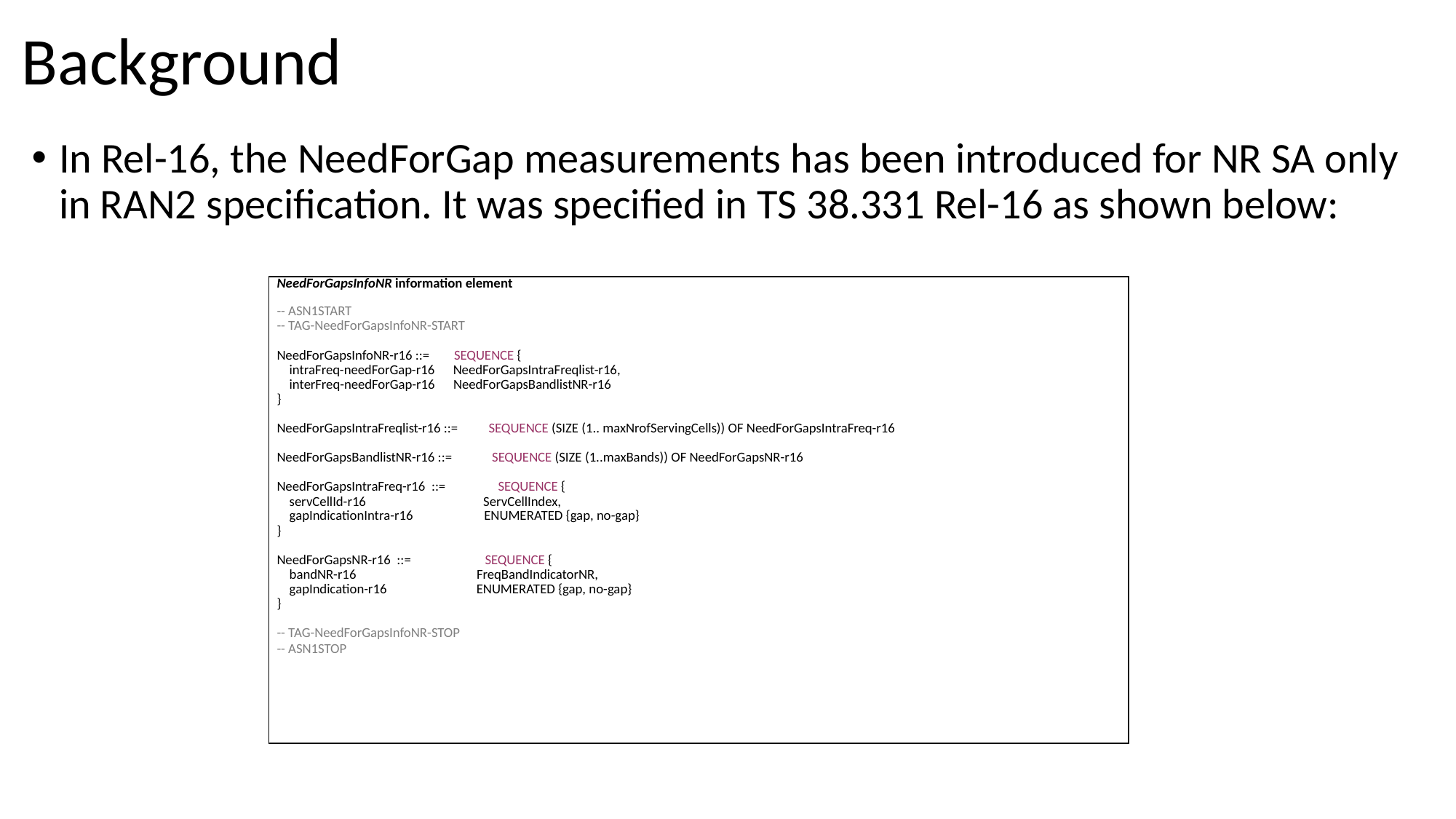

# Background
In Rel-16, the NeedForGap measurements has been introduced for NR SA only in RAN2 specification. It was specified in TS 38.331 Rel-16 as shown below:

| NeedForGapsInfoNR information element -- ASN1START -- TAG-NeedForGapsInfoNR-START   NeedForGapsInfoNR-r16 ::= SEQUENCE { intraFreq-needForGap-r16 NeedForGapsIntraFreqlist-r16, interFreq-needForGap-r16 NeedForGapsBandlistNR-r16 }   NeedForGapsIntraFreqlist-r16 ::= SEQUENCE (SIZE (1.. maxNrofServingCells)) OF NeedForGapsIntraFreq-r16   NeedForGapsBandlistNR-r16 ::= SEQUENCE (SIZE (1..maxBands)) OF NeedForGapsNR-r16   NeedForGapsIntraFreq-r16 ::= SEQUENCE { servCellId-r16 ServCellIndex, gapIndicationIntra-r16 ENUMERATED {gap, no-gap} }   NeedForGapsNR-r16 ::= SEQUENCE { bandNR-r16 FreqBandIndicatorNR, gapIndication-r16 ENUMERATED {gap, no-gap} }   -- TAG-NeedForGapsInfoNR-STOP -- ASN1STOP |
| --- |